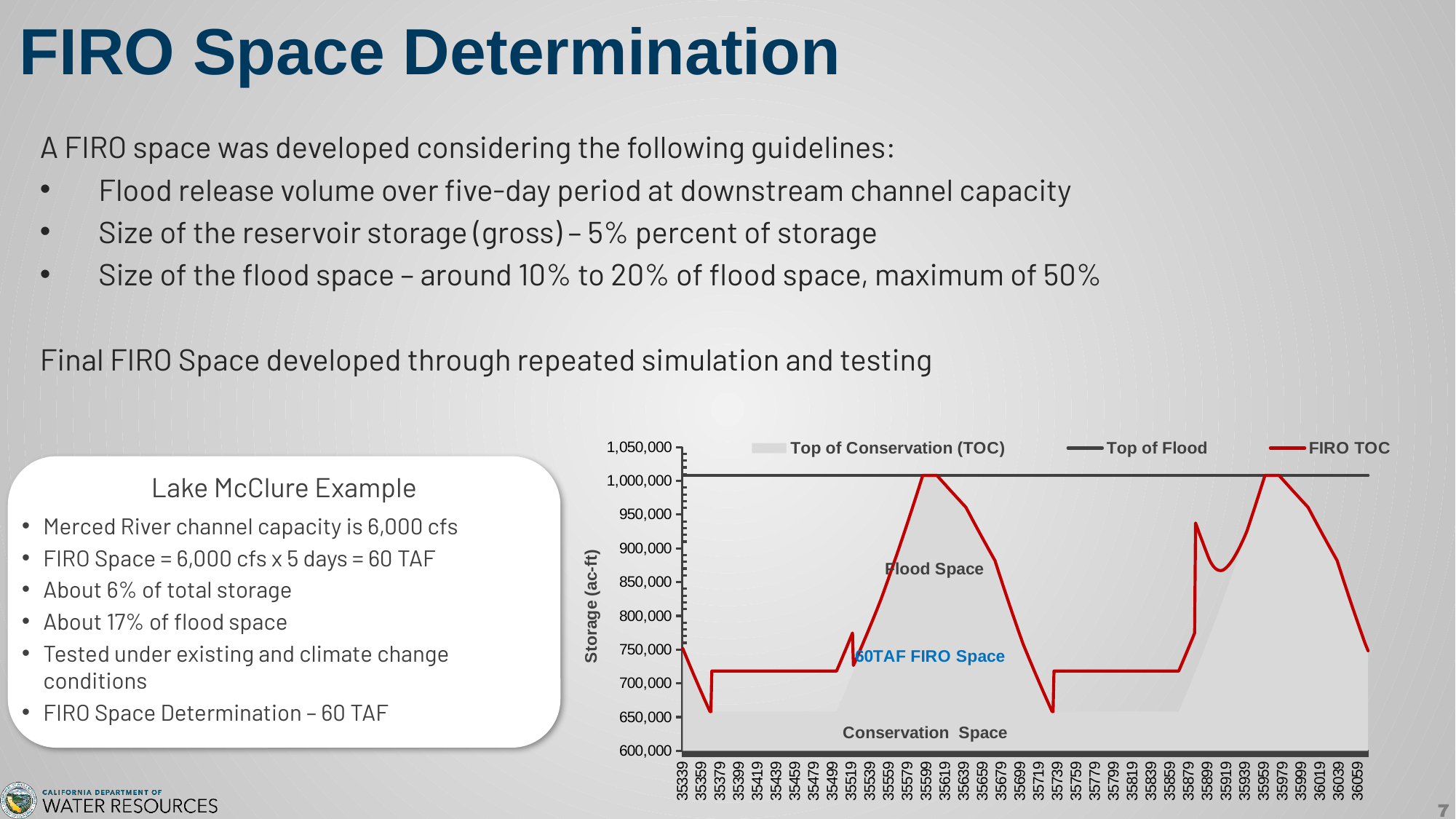

# FIRO Space Determination
A FIRO space was developed considering the following guidelines:
Flood release volume over five-day period at downstream channel capacity
Size of the reservoir storage (gross) – 5% percent of storage
Size of the flood space – around 10% to 20% of flood space, maximum of 50%

Final FIRO Space developed through repeated simulation and testing

### Chart

| Category | Top of Conservation (TOC) | Top of Flood | FIRO TOC |
|---|---|---|---|
| 35339 | 751655.7 | 1008189.3125 | 751655.7 |
| 35340 | 748273.1 | 1008189.3125 | 748273.1 |
| 35341 | 744903.5 | 1008189.3125 | 744903.5 |
| 35342 | 741540.3 | 1008189.3125 | 741540.3 |
| 35343 | 738196.0 | 1008189.3125 | 738196.0 |
| 35344 | 734858.06 | 1008189.3125 | 734858.06 |
| 35345 | 731532.9 | 1008189.3125 | 731532.9 |
| 35346 | 728220.6 | 1008189.3125 | 728220.6 |
| 35347 | 724914.8 | 1008189.3125 | 724914.8 |
| 35348 | 721628.06 | 1008189.3125 | 721628.06 |
| 35349 | 718347.94 | 1008189.3125 | 718347.94 |
| 35350 | 715080.7 | 1008189.3125 | 715080.7 |
| 35351 | 711826.6 | 1008189.3125 | 711826.6 |
| 35352 | 708579.06 | 1008189.3125 | 708579.06 |
| 35353 | 705350.6 | 1008189.3125 | 705350.6 |
| 35354 | 702128.44 | 1008189.3125 | 702128.44 |
| 35355 | 698918.4 | 1008189.3125 | 698918.4 |
| 35356 | 695720.56 | 1008189.3125 | 695720.56 |
| 35357 | 692528.8 | 1008189.3125 | 692528.8 |
| 35358 | 689355.2 | 1008189.3125 | 689355.2 |
| 35359 | 686187.75 | 1008189.3125 | 686187.75 |
| 35360 | 683032.1 | 1008189.3125 | 683032.1 |
| 35361 | 679888.5 | 1008189.3125 | 679888.5 |
| 35362 | 676750.8 | 1008189.3125 | 676750.8 |
| 35363 | 673631.3 | 1008189.3125 | 673631.3 |
| 35364 | 670518.25 | 1008189.3125 | 670518.25 |
| 35365 | 667417.1 | 1008189.3125 | 667417.1 |
| 35366 | 664328.6 | 1008189.3125 | 664328.6 |
| 35367 | 661246.44 | 1008189.3125 | 661246.44 |
| 35368 | 658182.5 | 1008189.3125 | 658182.5 |
| 35369 | 658182.5 | 1008189.3125 | 658182.5 |
| 35370 | 658182.5 | 1008189.3125 | 718182.5 |
| 35371 | 658182.5 | 1008189.3125 | 718182.5 |
| 35372 | 658182.5 | 1008189.3125 | 718182.5 |
| 35373 | 658182.5 | 1008189.3125 | 718182.5 |
| 35374 | 658182.5 | 1008189.3125 | 718182.5 |
| 35375 | 658182.5 | 1008189.3125 | 718182.5 |
| 35376 | 658182.5 | 1008189.3125 | 718182.5 |
| 35377 | 658182.5 | 1008189.3125 | 718182.5 |
| 35378 | 658182.5 | 1008189.3125 | 718182.5 |
| 35379 | 658182.5 | 1008189.3125 | 718182.5 |
| 35380 | 658182.5 | 1008189.3125 | 718182.5 |
| 35381 | 658182.5 | 1008189.3125 | 718182.5 |
| 35382 | 658182.5 | 1008189.3125 | 718182.5 |
| 35383 | 658182.5 | 1008189.3125 | 718182.5 |
| 35384 | 658182.5 | 1008189.3125 | 718182.5 |
| 35385 | 658182.5 | 1008189.3125 | 718182.5 |
| 35386 | 658182.5 | 1008189.3125 | 718182.5 |
| 35387 | 658182.5 | 1008189.3125 | 718182.5 |
| 35388 | 658182.5 | 1008189.3125 | 718182.5 |
| 35389 | 658182.5 | 1008189.3125 | 718182.5 |
| 35390 | 658182.5 | 1008189.3125 | 718182.5 |
| 35391 | 658182.5 | 1008189.3125 | 718182.5 |
| 35392 | 658182.5 | 1008189.3125 | 718182.5 |
| 35393 | 658182.5 | 1008189.3125 | 718182.5 |
| 35394 | 658182.5 | 1008189.3125 | 718182.5 |
| 35395 | 658182.5 | 1008189.3125 | 718182.5 |
| 35396 | 658182.5 | 1008189.3125 | 718182.5 |
| 35397 | 658182.5 | 1008189.3125 | 718182.5 |
| 35398 | 658182.5 | 1008189.3125 | 718182.5 |
| 35399 | 658182.5 | 1008189.3125 | 718182.5 |
| 35400 | 658182.5 | 1008189.3125 | 718182.5 |
| 35401 | 658182.5 | 1008189.3125 | 718182.5 |
| 35402 | 658182.5 | 1008189.3125 | 718182.5 |
| 35403 | 658182.5 | 1008189.3125 | 718182.5 |
| 35404 | 658182.5 | 1008189.3125 | 718182.5 |
| 35405 | 658182.5 | 1008189.3125 | 718182.5 |
| 35406 | 658182.5 | 1008189.3125 | 718182.5 |
| 35407 | 658182.5 | 1008189.3125 | 718182.5 |
| 35408 | 658182.5 | 1008189.3125 | 718182.5 |
| 35409 | 658182.5 | 1008189.3125 | 718182.5 |
| 35410 | 658182.5 | 1008189.3125 | 718182.5 |
| 35411 | 658182.5 | 1008189.3125 | 718182.5 |
| 35412 | 658182.5 | 1008189.3125 | 718182.5 |
| 35413 | 658182.5 | 1008189.3125 | 718182.5 |
| 35414 | 658182.5 | 1008189.3125 | 718182.5 |
| 35415 | 658182.5 | 1008189.3125 | 718182.5 |
| 35416 | 658182.5 | 1008189.3125 | 718182.5 |
| 35417 | 658182.5 | 1008189.3125 | 718182.5 |
| 35418 | 658182.5 | 1008189.3125 | 718182.5 |
| 35419 | 658182.5 | 1008189.3125 | 718182.5 |
| 35420 | 658182.5 | 1008189.3125 | 718182.5 |
| 35421 | 658182.5 | 1008189.3125 | 718182.5 |
| 35422 | 658182.5 | 1008189.3125 | 718182.5 |
| 35423 | 658182.5 | 1008189.3125 | 718182.5 |
| 35424 | 658182.5 | 1008189.3125 | 718182.5 |
| 35425 | 658182.5 | 1008189.3125 | 718182.5 |
| 35426 | 658182.5 | 1008189.3125 | 718182.5 |
| 35427 | 658182.5 | 1008189.3125 | 718182.5 |
| 35428 | 658182.5 | 1008189.3125 | 718182.5 |
| 35429 | 658182.5 | 1008189.3125 | 718182.5 |
| 35430 | 658182.5 | 1008189.3125 | 718182.5 |
| 35431 | 658182.5 | 1008189.3125 | 718182.5 |
| 35432 | 658182.5 | 1008189.3125 | 718182.5 |
| 35433 | 658182.5 | 1008189.3125 | 718182.5 |
| 35434 | 658182.5 | 1008189.3125 | 718182.5 |
| 35435 | 658182.5 | 1008189.3125 | 718182.5 |
| 35436 | 658182.5 | 1008189.3125 | 718182.5 |
| 35437 | 658182.5 | 1008189.3125 | 718182.5 |
| 35438 | 658182.5 | 1008189.3125 | 718182.5 |
| 35439 | 658182.5 | 1008189.3125 | 718182.5 |
| 35440 | 658182.5 | 1008189.3125 | 718182.5 |
| 35441 | 658182.5 | 1008189.3125 | 718182.5 |
| 35442 | 658182.5 | 1008189.3125 | 718182.5 |
| 35443 | 658182.5 | 1008189.3125 | 718182.5 |
| 35444 | 658182.5 | 1008189.3125 | 718182.5 |
| 35445 | 658182.5 | 1008189.3125 | 718182.5 |
| 35446 | 658182.5 | 1008189.3125 | 718182.5 |
| 35447 | 658182.5 | 1008189.3125 | 718182.5 |
| 35448 | 658182.5 | 1008189.3125 | 718182.5 |
| 35449 | 658182.5 | 1008189.3125 | 718182.5 |
| 35450 | 658182.5 | 1008189.3125 | 718182.5 |
| 35451 | 658182.5 | 1008189.3125 | 718182.5 |
| 35452 | 658182.5 | 1008189.3125 | 718182.5 |
| 35453 | 658182.5 | 1008189.3125 | 718182.5 |
| 35454 | 658182.5 | 1008189.3125 | 718182.5 |
| 35455 | 658182.5 | 1008189.3125 | 718182.5 |
| 35456 | 658182.5 | 1008189.3125 | 718182.5 |
| 35457 | 658182.5 | 1008189.3125 | 718182.5 |
| 35458 | 658182.5 | 1008189.3125 | 718182.5 |
| 35459 | 658182.5 | 1008189.3125 | 718182.5 |
| 35460 | 658182.5 | 1008189.3125 | 718182.5 |
| 35461 | 658182.5 | 1008189.3125 | 718182.5 |
| 35462 | 658182.5 | 1008189.3125 | 718182.5 |
| 35463 | 658182.5 | 1008189.3125 | 718182.5 |
| 35464 | 658182.5 | 1008189.3125 | 718182.5 |
| 35465 | 658182.5 | 1008189.3125 | 718182.5 |
| 35466 | 658182.5 | 1008189.3125 | 718182.5 |
| 35467 | 658182.5 | 1008189.3125 | 718182.5 |
| 35468 | 658182.5 | 1008189.3125 | 718182.5 |
| 35469 | 658182.5 | 1008189.3125 | 718182.5 |
| 35470 | 658182.5 | 1008189.3125 | 718182.5 |
| 35471 | 658182.5 | 1008189.3125 | 718182.5 |
| 35472 | 658182.5 | 1008189.3125 | 718182.5 |
| 35473 | 658182.5 | 1008189.3125 | 718182.5 |
| 35474 | 658182.5 | 1008189.3125 | 718182.5 |
| 35475 | 658182.5 | 1008189.3125 | 718182.5 |
| 35476 | 658182.5 | 1008189.3125 | 718182.5 |
| 35477 | 658182.5 | 1008189.3125 | 718182.5 |
| 35478 | 658182.5 | 1008189.3125 | 718182.5 |
| 35479 | 658182.5 | 1008189.3125 | 718182.5 |
| 35480 | 658182.5 | 1008189.3125 | 718182.5 |
| 35481 | 658182.5 | 1008189.3125 | 718182.5 |
| 35482 | 658182.5 | 1008189.3125 | 718182.5 |
| 35483 | 658182.5 | 1008189.3125 | 718182.5 |
| 35484 | 658182.5 | 1008189.3125 | 718182.5 |
| 35485 | 658182.5 | 1008189.3125 | 718182.5 |
| 35486 | 658182.5 | 1008189.3125 | 718182.5 |
| 35487 | 658182.5 | 1008189.3125 | 718182.5 |
| 35488 | 658182.5 | 1008189.3125 | 718182.5 |
| 35489 | 658182.5 | 1008189.3125 | 718182.5 |
| 35490 | 658182.5 | 1008189.3125 | 718182.5 |
| 35491 | 658182.5 | 1008189.3125 | 718182.5 |
| 35492 | 658182.5 | 1008189.3125 | 718182.5 |
| 35493 | 658182.5 | 1008189.3125 | 718182.5 |
| 35494 | 658182.5 | 1008189.3125 | 718182.5 |
| 35495 | 658182.5 | 1008189.3125 | 718182.5 |
| 35496 | 658182.5 | 1008189.3125 | 718182.5 |
| 35497 | 658182.5 | 1008189.3125 | 718182.5 |
| 35498 | 658182.5 | 1008189.3125 | 718182.5 |
| 35499 | 658182.5 | 1008189.3125 | 718182.5 |
| 35500 | 658182.5 | 1008189.3125 | 718182.5 |
| 35501 | 658182.5 | 1008189.3125 | 718182.5 |
| 35502 | 658182.5 | 1008189.3125 | 718182.5 |
| 35503 | 658182.5 | 1008189.3125 | 718182.5 |
| 35504 | 661398.5 | 1008189.3125 | 721398.5 |
| 35505 | 664633.44 | 1008189.3125 | 724633.44 |
| 35506 | 667877.0 | 1008189.3125 | 727877.0 |
| 35507 | 671131.5 | 1008189.3125 | 731131.5 |
| 35508 | 674402.4 | 1008189.3125 | 734402.4 |
| 35509 | 677681.3 | 1008189.3125 | 737681.3 |
| 35510 | 680974.4 | 1008189.3125 | 740974.4 |
| 35511 | 684280.1 | 1008189.3125 | 744280.1 |
| 35512 | 687593.56 | 1008189.3125 | 747593.56 |
| 35513 | 690924.06 | 1008189.3125 | 750924.06 |
| 35514 | 694264.4 | 1008189.3125 | 754264.4 |
| 35515 | 697614.1 | 1008189.3125 | 757614.1 |
| 35516 | 700981.4 | 1008189.3125 | 760981.4 |
| 35517 | 704356.56 | 1008189.3125 | 764356.56 |
| 35518 | 707744.6 | 1008189.3125 | 767744.6 |
| 35519 | 711147.75 | 1008189.3125 | 771147.75 |
| 35520 | 714559.25 | 1008189.3125 | 774559.25 |
| 35521 | 717988.0 | 1008189.3125 | 726597.3 |
| 35522 | 721428.5 | 1008189.3125 | 729574.6 |
| 35523 | 724877.75 | 1008189.3125 | 732737.94 |
| 35524 | 728346.75 | 1008189.3125 | 735920.7 |
| 35525 | 731824.1 | 1008189.3125 | 739111.44 |
| 35526 | 735313.75 | 1008189.3125 | 742315.1 |
| 35527 | 738819.56 | 1008189.3125 | 745535.06 |
| 35528 | 742333.6 | 1008189.3125 | 748762.8 |
| 35529 | 745863.1 | 1008189.3125 | 752005.4 |
| 35530 | 749405.5 | 1008189.3125 | 755261.1 |
| 35531 | 752956.2 | 1008189.3125 | 758525.2 |
| 35532 | 756526.5 | 1008189.3125 | 761808.9 |
| 35533 | 760105.9 | 1008189.3125 | 765101.94 |
| 35534 | 763695.94 | 1008189.3125 | 768405.44 |
| 35535 | 767303.0 | 1008189.3125 | 771726.2 |
| 35536 | 770918.4 | 1008189.3125 | 775054.56 |
| 35537 | 774548.5 | 1008189.3125 | 778397.4 |
| 35538 | 778192.94 | 1008189.3125 | 781754.06 |
| 35539 | 781845.8 | 1008189.3125 | 785118.8 |
| 35540 | 785515.94 | 1008189.3125 | 788500.5 |
| 35541 | 789196.75 | 1008189.3125 | 791892.06 |
| 35542 | 792887.4 | 1008189.3125 | 795293.4 |
| 35543 | 796597.8 | 1008189.3125 | 798715.4 |
| 35544 | 800316.9 | 1008189.3125 | 802147.9 |
| 35545 | 804049.6 | 1008189.3125 | 805593.6 |
| 35546 | 807799.1 | 1008189.3125 | 809055.06 |
| 35547 | 811557.9 | 1008189.3125 | 812525.0 |
| 35548 | 815335.44 | 1008189.3125 | 816013.2 |
| 35549 | 819125.56 | 1008189.3125 | 819513.75 |
| 35550 | 822924.5 | 1008189.3125 | 823023.1 |
| 35551 | 826744.7 | 1008189.3125 | 826843.3 |
| 35552 | 830574.1 | 1008189.3125 | 830672.75 |
| 35553 | 834416.75 | 1008189.3125 | 834515.4 |
| 35554 | 838276.7 | 1008189.3125 | 838375.3 |
| 35555 | 842145.2 | 1008189.3125 | 842243.75 |
| 35556 | 846029.25 | 1008189.3125 | 846127.9 |
| 35557 | 849926.94 | 1008189.3125 | 850025.56 |
| 35558 | 853833.3 | 1008189.3125 | 853931.9 |
| 35559 | 857759.7 | 1008189.3125 | 857858.3 |
| 35560 | 861696.9 | 1008189.3125 | 861795.44 |
| 35561 | 865645.8 | 1008189.3125 | 865744.44 |
| 35562 | 869614.25 | 1008189.3125 | 869712.9 |
| 35563 | 873591.56 | 1008189.3125 | 873690.1 |
| 35564 | 877583.5 | 1008189.3125 | 877682.1 |
| 35565 | 881590.3 | 1008189.3125 | 881688.94 |
| 35566 | 885605.75 | 1008189.3125 | 885704.3 |
| 35567 | 889639.56 | 1008189.3125 | 889738.2 |
| 35568 | 893685.1 | 1008189.3125 | 893783.75 |
| 35569 | 897740.75 | 1008189.3125 | 897839.4 |
| 35570 | 901817.75 | 1008189.3125 | 901916.4 |
| 35571 | 905904.2 | 1008189.3125 | 906002.8 |
| 35572 | 910005.25 | 1008189.3125 | 910103.9 |
| 35573 | 914123.44 | 1008189.3125 | 914222.06 |
| 35574 | 918250.75 | 1008189.3125 | 918349.3 |
| 35575 | 922395.75 | 1008189.3125 | 922494.4 |
| 35576 | 926554.25 | 1008189.3125 | 926652.9 |
| 35577 | 930722.0 | 1008189.3125 | 930820.6 |
| 35578 | 934911.7 | 1008189.3125 | 935010.3 |
| 35579 | 939110.6 | 1008189.3125 | 939209.2 |
| 35580 | 943321.9 | 1008189.3125 | 943420.44 |
| 35581 | 947551.94 | 1008189.3125 | 947650.56 |
| 35582 | 951791.4 | 1008189.3125 | 951889.94 |
| 35583 | 956047.56 | 1008189.3125 | 956146.2 |
| 35584 | 960318.1 | 1008189.3125 | 960416.7 |
| 35585 | 964597.56 | 1008189.3125 | 964696.1 |
| 35586 | 968897.4 | 1008189.3125 | 968995.94 |
| 35587 | 973208.0 | 1008189.3125 | 973306.6 |
| 35588 | 977529.9 | 1008189.3125 | 977628.5 |
| 35589 | 981872.1 | 1008189.3125 | 981970.7 |
| 35590 | 986223.5 | 1008189.3125 | 986322.1 |
| 35591 | 990590.0 | 1008189.3125 | 990688.6 |
| 35592 | 994972.2 | 1008189.3125 | 995070.8 |
| 35593 | 999363.0 | 1008189.3125 | 999461.6 |
| 35594 | 1003771.06 | 1008189.3125 | 1003869.7 |
| 35595 | 1008189.3 | 1008189.3125 | 1008189.3 |
| 35596 | 1008189.3 | 1008189.3125 | 1008189.3 |
| 35597 | 1008189.3 | 1008189.3125 | 1008189.3 |
| 35598 | 1008189.3 | 1008189.3125 | 1008189.3 |
| 35599 | 1008189.3 | 1008189.3125 | 1008189.3 |
| 35600 | 1008189.3 | 1008189.3125 | 1008189.3 |
| 35601 | 1008189.3 | 1008189.3125 | 1008189.3 |
| 35602 | 1008189.3 | 1008189.3125 | 1008189.3 |
| 35603 | 1008189.3 | 1008189.3125 | 1008189.3 |
| 35604 | 1008189.3 | 1008189.3125 | 1008189.3 |
| 35605 | 1008189.3 | 1008189.3125 | 1008189.3 |
| 35606 | 1008189.3 | 1008189.3125 | 1008189.3 |
| 35607 | 1008189.3 | 1008189.3125 | 1008189.3 |
| 35608 | 1008189.3 | 1008189.3125 | 1008189.3 |
| 35609 | 1008189.3 | 1008189.3125 | 1008189.3 |
| 35610 | 1008189.3 | 1008189.3125 | 1008189.3 |
| 35611 | 1006636.75 | 1008189.3125 | 1006636.75 |
| 35612 | 1005086.94 | 1008189.3125 | 1005086.94 |
| 35613 | 1003540.9 | 1008189.3125 | 1003540.9 |
| 35614 | 1001994.75 | 1008189.3125 | 1001994.75 |
| 35615 | 1000448.7 | 1008189.3125 | 1000448.7 |
| 35616 | 998902.56 | 1008189.3125 | 998902.56 |
| 35617 | 997362.75 | 1008189.3125 | 997362.75 |
| 35618 | 995823.75 | 1008189.3125 | 995823.75 |
| 35619 | 994284.7 | 1008189.3125 | 994284.7 |
| 35620 | 992745.6 | 1008189.3125 | 992745.6 |
| 35621 | 991209.4 | 1008189.3125 | 991209.4 |
| 35622 | 989677.8 | 1008189.3125 | 989677.8 |
| 35623 | 988146.3 | 1008189.3125 | 988146.3 |
| 35624 | 986614.75 | 1008189.3125 | 986614.75 |
| 35625 | 985083.25 | 1008189.3125 | 985083.25 |
| 35626 | 983558.25 | 1008189.3125 | 983558.25 |
| 35627 | 982034.5 | 1008189.3125 | 982034.5 |
| 35628 | 980510.75 | 1008189.3125 | 980510.75 |
| 35629 | 978987.0 | 1008189.3125 | 978987.0 |
| 35630 | 977465.75 | 1008189.3125 | 977465.75 |
| 35631 | 975949.9 | 1008189.3125 | 975949.9 |
| 35632 | 974434.0 | 1008189.3125 | 974434.0 |
| 35633 | 972918.1 | 1008189.3125 | 972918.1 |
| 35634 | 971402.25 | 1008189.3125 | 971402.25 |
| 35635 | 969892.5 | 1008189.3125 | 969892.5 |
| 35636 | 968384.4 | 1008189.3125 | 968384.4 |
| 35637 | 966876.25 | 1008189.3125 | 966876.25 |
| 35638 | 965368.1 | 1008189.3125 | 965368.1 |
| 35639 | 963862.06 | 1008189.3125 | 963862.06 |
| 35640 | 962361.7 | 1008189.3125 | 962361.7 |
| 35641 | 960861.3 | 1008189.3125 | 960861.3 |
| 35642 | 958232.94 | 1008189.3125 | 958232.94 |
| 35643 | 955613.9 | 1008189.3125 | 955613.9 |
| 35644 | 952998.7 | 1008189.3125 | 952998.7 |
| 35645 | 950385.25 | 1008189.3125 | 950385.25 |
| 35646 | 947783.9 | 1008189.3125 | 947783.9 |
| 35647 | 945182.56 | 1008189.3125 | 945182.56 |
| 35648 | 942588.7 | 1008189.3125 | 942588.7 |
| 35649 | 940001.2 | 1008189.3125 | 940001.2 |
| 35650 | 937413.6 | 1008189.3125 | 937413.6 |
| 35651 | 934838.75 | 1008189.3125 | 934838.75 |
| 35652 | 932264.44 | 1008189.3125 | 932264.44 |
| 35653 | 929695.25 | 1008189.3125 | 929695.25 |
| 35654 | 927134.7 | 1008189.3125 | 927134.7 |
| 35655 | 924574.06 | 1008189.3125 | 924574.06 |
| 35656 | 922024.3 | 1008189.3125 | 922024.3 |
| 35657 | 919477.44 | 1008189.3125 | 919477.44 |
| 35658 | 916933.44 | 1008189.3125 | 916933.44 |
| 35659 | 914400.0 | 1008189.3125 | 914400.0 |
| 35660 | 911866.6 | 1008189.3125 | 911866.6 |
| 35661 | 909341.7 | 1008189.3125 | 909341.7 |
| 35662 | 906821.9 | 1008189.3125 | 906821.9 |
| 35663 | 904302.6 | 1008189.3125 | 904302.6 |
| 35664 | 901796.9 | 1008189.3125 | 901796.9 |
| 35665 | 899291.2 | 1008189.3125 | 899291.2 |
| 35666 | 896791.75 | 1008189.3125 | 896791.75 |
| 35667 | 894299.8 | 1008189.3125 | 894299.8 |
| 35668 | 891807.9 | 1008189.3125 | 891807.9 |
| 35669 | 889327.7 | 1008189.3125 | 889327.7 |
| 35670 | 886849.1 | 1008189.3125 | 886849.1 |
| 35671 | 884374.4 | 1008189.3125 | 884374.4 |
| 35672 | 881908.8 | 1008189.3125 | 881908.8 |
| 35673 | 877562.44 | 1008189.3125 | 877562.44 |
| 35674 | 873232.44 | 1008189.3125 | 873232.44 |
| 35675 | 868920.94 | 1008189.3125 | 868920.94 |
| 35676 | 864622.0 | 1008189.3125 | 864622.0 |
| 35677 | 860338.75 | 1008189.3125 | 860338.75 |
| 35678 | 856076.94 | 1008189.3125 | 856076.94 |
| 35679 | 851827.8 | 1008189.3125 | 851827.8 |
| 35680 | 847592.2 | 1008189.3125 | 847592.2 |
| 35681 | 843378.25 | 1008189.3125 | 843378.25 |
| 35682 | 839176.2 | 1008189.3125 | 839176.2 |
| 35683 | 834986.06 | 1008189.3125 | 834986.06 |
| 35684 | 830818.1 | 1008189.3125 | 830818.1 |
| 35685 | 826663.8 | 1008189.3125 | 826663.8 |
| 35686 | 822522.5 | 1008189.3125 | 822522.5 |
| 35687 | 818401.94 | 1008189.3125 | 818401.94 |
| 35688 | 814296.06 | 1008189.3125 | 814296.06 |
| 35689 | 810203.0 | 1008189.3125 | 810203.0 |
| 35690 | 806130.4 | 1008189.3125 | 806130.4 |
| 35691 | 802074.6 | 1008189.3125 | 802074.6 |
| 35692 | 798031.44 | 1008189.3125 | 798031.44 |
| 35693 | 794005.44 | 1008189.3125 | 794005.44 |
| 35694 | 789997.4 | 1008189.3125 | 789997.4 |
| 35695 | 786001.4 | 1008189.3125 | 786001.4 |
| 35696 | 782020.56 | 1008189.3125 | 782020.56 |
| 35697 | 778057.75 | 1008189.3125 | 778057.75 |
| 35698 | 774106.75 | 1008189.3125 | 774106.75 |
| 35699 | 770169.3 | 1008189.3125 | 770169.3 |
| 35700 | 766252.56 | 1008189.3125 | 766252.56 |
| 35701 | 762347.25 | 1008189.3125 | 762347.25 |
| 35702 | 758453.3 | 1008189.3125 | 758453.3 |
| 35703 | 755051.2 | 1008189.3125 | 755051.2 |
| 35704 | 751655.7 | 1008189.3125 | 751655.7 |
| 35705 | 748273.1 | 1008189.3125 | 748273.1 |
| 35706 | 744903.5 | 1008189.3125 | 744903.5 |
| 35707 | 741540.3 | 1008189.3125 | 741540.3 |
| 35708 | 738196.0 | 1008189.3125 | 738196.0 |
| 35709 | 734858.06 | 1008189.3125 | 734858.06 |
| 35710 | 731532.9 | 1008189.3125 | 731532.9 |
| 35711 | 728220.6 | 1008189.3125 | 728220.6 |
| 35712 | 724914.8 | 1008189.3125 | 724914.8 |
| 35713 | 721628.06 | 1008189.3125 | 721628.06 |
| 35714 | 718347.94 | 1008189.3125 | 718347.94 |
| 35715 | 715080.7 | 1008189.3125 | 715080.7 |
| 35716 | 711826.6 | 1008189.3125 | 711826.6 |
| 35717 | 708579.06 | 1008189.3125 | 708579.06 |
| 35718 | 705350.6 | 1008189.3125 | 705350.6 |
| 35719 | 702128.44 | 1008189.3125 | 702128.44 |
| 35720 | 698918.4 | 1008189.3125 | 698918.4 |
| 35721 | 695720.56 | 1008189.3125 | 695720.56 |
| 35722 | 692528.8 | 1008189.3125 | 692528.8 |
| 35723 | 689355.2 | 1008189.3125 | 689355.2 |
| 35724 | 686187.75 | 1008189.3125 | 686187.75 |
| 35725 | 683032.1 | 1008189.3125 | 683032.1 |
| 35726 | 679888.5 | 1008189.3125 | 679888.5 |
| 35727 | 676750.8 | 1008189.3125 | 676750.8 |
| 35728 | 673631.3 | 1008189.3125 | 673631.3 |
| 35729 | 670518.25 | 1008189.3125 | 670518.25 |
| 35730 | 667417.1 | 1008189.3125 | 667417.1 |
| 35731 | 664328.6 | 1008189.3125 | 664328.6 |
| 35732 | 661246.44 | 1008189.3125 | 661246.44 |
| 35733 | 658182.5 | 1008189.3125 | 658182.5 |
| 35734 | 658182.5 | 1008189.3125 | 658182.5 |
| 35735 | 658182.5 | 1008189.3125 | 718182.5 |
| 35736 | 658182.5 | 1008189.3125 | 718182.5 |
| 35737 | 658182.5 | 1008189.3125 | 718182.5 |
| 35738 | 658182.5 | 1008189.3125 | 718182.5 |
| 35739 | 658182.5 | 1008189.3125 | 718182.5 |
| 35740 | 658182.5 | 1008189.3125 | 718182.5 |
| 35741 | 658182.5 | 1008189.3125 | 718182.5 |
| 35742 | 658182.5 | 1008189.3125 | 718182.5 |
| 35743 | 658182.5 | 1008189.3125 | 718182.5 |
| 35744 | 658182.5 | 1008189.3125 | 718182.5 |
| 35745 | 658182.5 | 1008189.3125 | 718182.5 |
| 35746 | 658182.5 | 1008189.3125 | 718182.5 |
| 35747 | 658182.5 | 1008189.3125 | 718182.5 |
| 35748 | 658182.5 | 1008189.3125 | 718182.5 |
| 35749 | 658182.5 | 1008189.3125 | 718182.5 |
| 35750 | 658182.5 | 1008189.3125 | 718182.5 |
| 35751 | 658182.5 | 1008189.3125 | 718182.5 |
| 35752 | 658182.5 | 1008189.3125 | 718182.5 |
| 35753 | 658182.5 | 1008189.3125 | 718182.5 |
| 35754 | 658182.5 | 1008189.3125 | 718182.5 |
| 35755 | 658182.5 | 1008189.3125 | 718182.5 |
| 35756 | 658182.5 | 1008189.3125 | 718182.5 |
| 35757 | 658182.5 | 1008189.3125 | 718182.5 |
| 35758 | 658182.5 | 1008189.3125 | 718182.5 |
| 35759 | 658182.5 | 1008189.3125 | 718182.5 |
| 35760 | 658182.5 | 1008189.3125 | 718182.5 |
| 35761 | 658182.5 | 1008189.3125 | 718182.5 |
| 35762 | 658182.5 | 1008189.3125 | 718182.5 |
| 35763 | 658182.5 | 1008189.3125 | 718182.5 |
| 35764 | 658182.5 | 1008189.3125 | 718182.5 |
| 35765 | 658182.5 | 1008189.3125 | 718182.5 |
| 35766 | 658182.5 | 1008189.3125 | 718182.5 |
| 35767 | 658182.5 | 1008189.3125 | 718182.5 |
| 35768 | 658182.5 | 1008189.3125 | 718182.5 |
| 35769 | 658182.5 | 1008189.3125 | 718182.5 |
| 35770 | 658182.5 | 1008189.3125 | 718182.5 |
| 35771 | 658182.5 | 1008189.3125 | 718182.5 |
| 35772 | 658182.5 | 1008189.3125 | 718182.5 |
| 35773 | 658182.5 | 1008189.3125 | 718182.5 |
| 35774 | 658182.5 | 1008189.3125 | 718182.5 |
| 35775 | 658182.5 | 1008189.3125 | 718182.5 |
| 35776 | 658182.5 | 1008189.3125 | 718182.5 |
| 35777 | 658182.5 | 1008189.3125 | 718182.5 |
| 35778 | 658182.5 | 1008189.3125 | 718182.5 |
| 35779 | 658182.5 | 1008189.3125 | 718182.5 |
| 35780 | 658182.5 | 1008189.3125 | 718182.5 |
| 35781 | 658182.5 | 1008189.3125 | 718182.5 |
| 35782 | 658182.5 | 1008189.3125 | 718182.5 |
| 35783 | 658182.5 | 1008189.3125 | 718182.5 |
| 35784 | 658182.5 | 1008189.3125 | 718182.5 |
| 35785 | 658182.5 | 1008189.3125 | 718182.5 |
| 35786 | 658182.5 | 1008189.3125 | 718182.5 |
| 35787 | 658182.5 | 1008189.3125 | 718182.5 |
| 35788 | 658182.5 | 1008189.3125 | 718182.5 |
| 35789 | 658182.5 | 1008189.3125 | 718182.5 |
| 35790 | 658182.5 | 1008189.3125 | 718182.5 |
| 35791 | 658182.5 | 1008189.3125 | 718182.5 |
| 35792 | 658182.5 | 1008189.3125 | 718182.5 |
| 35793 | 658182.5 | 1008189.3125 | 718182.5 |
| 35794 | 658182.5 | 1008189.3125 | 718182.5 |
| 35795 | 658182.5 | 1008189.3125 | 718182.5 |
| 35796 | 658182.5 | 1008189.3125 | 718182.5 |
| 35797 | 658182.5 | 1008189.3125 | 718182.5 |
| 35798 | 658182.5 | 1008189.3125 | 718182.5 |
| 35799 | 658182.5 | 1008189.3125 | 718182.5 |
| 35800 | 658182.5 | 1008189.3125 | 718182.5 |
| 35801 | 658182.5 | 1008189.3125 | 718182.5 |
| 35802 | 658182.5 | 1008189.3125 | 718182.5 |
| 35803 | 658182.5 | 1008189.3125 | 718182.5 |
| 35804 | 658182.5 | 1008189.3125 | 718182.5 |
| 35805 | 658182.5 | 1008189.3125 | 718182.5 |
| 35806 | 658182.5 | 1008189.3125 | 718182.5 |
| 35807 | 658182.5 | 1008189.3125 | 718182.5 |
| 35808 | 658182.5 | 1008189.3125 | 718182.5 |
| 35809 | 658182.5 | 1008189.3125 | 718182.5 |
| 35810 | 658182.5 | 1008189.3125 | 718182.5 |
| 35811 | 658182.5 | 1008189.3125 | 718182.5 |
| 35812 | 658182.5 | 1008189.3125 | 718182.5 |
| 35813 | 658182.5 | 1008189.3125 | 718182.5 |
| 35814 | 658182.5 | 1008189.3125 | 718182.5 |
| 35815 | 658182.5 | 1008189.3125 | 718182.5 |
| 35816 | 658182.5 | 1008189.3125 | 718182.5 |
| 35817 | 658182.5 | 1008189.3125 | 718182.5 |
| 35818 | 658182.5 | 1008189.3125 | 718182.5 |
| 35819 | 658182.5 | 1008189.3125 | 718182.5 |
| 35820 | 658182.5 | 1008189.3125 | 718182.5 |
| 35821 | 658182.5 | 1008189.3125 | 718182.5 |
| 35822 | 658182.5 | 1008189.3125 | 718182.5 |
| 35823 | 658182.5 | 1008189.3125 | 718182.5 |
| 35824 | 658182.5 | 1008189.3125 | 718182.5 |
| 35825 | 658182.5 | 1008189.3125 | 718182.5 |
| 35826 | 658182.5 | 1008189.3125 | 718182.5 |
| 35827 | 658182.5 | 1008189.3125 | 718182.5 |
| 35828 | 658182.5 | 1008189.3125 | 718182.5 |
| 35829 | 658182.5 | 1008189.3125 | 718182.5 |
| 35830 | 658182.5 | 1008189.3125 | 718182.5 |
| 35831 | 658182.5 | 1008189.3125 | 718182.5 |
| 35832 | 658182.5 | 1008189.3125 | 718182.5 |
| 35833 | 658182.5 | 1008189.3125 | 718182.5 |
| 35834 | 658182.5 | 1008189.3125 | 718182.5 |
| 35835 | 658182.5 | 1008189.3125 | 718182.5 |
| 35836 | 658182.5 | 1008189.3125 | 718182.5 |
| 35837 | 658182.5 | 1008189.3125 | 718182.5 |
| 35838 | 658182.5 | 1008189.3125 | 718182.5 |
| 35839 | 658182.5 | 1008189.3125 | 718182.5 |
| 35840 | 658182.5 | 1008189.3125 | 718182.5 |
| 35841 | 658182.5 | 1008189.3125 | 718182.5 |
| 35842 | 658182.5 | 1008189.3125 | 718182.5 |
| 35843 | 658182.5 | 1008189.3125 | 718182.5 |
| 35844 | 658182.5 | 1008189.3125 | 718182.5 |
| 35845 | 658182.5 | 1008189.3125 | 718182.5 |
| 35846 | 658182.5 | 1008189.3125 | 718182.5 |
| 35847 | 658182.5 | 1008189.3125 | 718182.5 |
| 35848 | 658182.5 | 1008189.3125 | 718182.5 |
| 35849 | 658182.5 | 1008189.3125 | 718182.5 |
| 35850 | 658182.5 | 1008189.3125 | 718182.5 |
| 35851 | 658182.5 | 1008189.3125 | 718182.5 |
| 35852 | 658182.5 | 1008189.3125 | 718182.5 |
| 35853 | 658182.5 | 1008189.3125 | 718182.5 |
| 35854 | 658182.5 | 1008189.3125 | 718182.5 |
| 35855 | 658182.5 | 1008189.3125 | 718182.5 |
| 35856 | 658182.5 | 1008189.3125 | 718182.5 |
| 35857 | 658182.5 | 1008189.3125 | 718182.5 |
| 35858 | 658182.5 | 1008189.3125 | 718182.5 |
| 35859 | 658182.5 | 1008189.3125 | 718182.5 |
| 35860 | 658182.5 | 1008189.3125 | 718182.5 |
| 35861 | 658182.5 | 1008189.3125 | 718182.5 |
| 35862 | 658182.5 | 1008189.3125 | 718182.5 |
| 35863 | 658182.5 | 1008189.3125 | 718182.5 |
| 35864 | 658182.5 | 1008189.3125 | 718182.5 |
| 35865 | 658182.5 | 1008189.3125 | 718182.5 |
| 35866 | 658182.5 | 1008189.3125 | 718182.5 |
| 35867 | 658182.5 | 1008189.3125 | 718182.5 |
| 35868 | 658182.5 | 1008189.3125 | 718182.5 |
| 35869 | 661398.5 | 1008189.3125 | 721398.5 |
| 35870 | 664633.44 | 1008189.3125 | 724633.44 |
| 35871 | 667877.0 | 1008189.3125 | 727877.0 |
| 35872 | 671131.5 | 1008189.3125 | 731131.5 |
| 35873 | 674402.4 | 1008189.3125 | 734402.4 |
| 35874 | 677681.3 | 1008189.3125 | 737681.3 |
| 35875 | 680974.4 | 1008189.3125 | 740974.4 |
| 35876 | 684280.1 | 1008189.3125 | 744280.1 |
| 35877 | 687593.56 | 1008189.3125 | 747593.56 |
| 35878 | 690924.06 | 1008189.3125 | 750924.06 |
| 35879 | 694264.4 | 1008189.3125 | 754264.4 |
| 35880 | 697614.1 | 1008189.3125 | 757614.1 |
| 35881 | 700981.4 | 1008189.3125 | 760981.4 |
| 35882 | 704356.56 | 1008189.3125 | 764356.56 |
| 35883 | 707744.6 | 1008189.3125 | 767744.6 |
| 35884 | 711147.75 | 1008189.3125 | 771147.75 |
| 35885 | 714559.25 | 1008189.3125 | 774559.25 |
| 35886 | 717988.0 | 1008189.3125 | 937655.2 |
| 35887 | 721428.5 | 1008189.3125 | 933690.3 |
| 35888 | 724877.75 | 1008189.3125 | 929911.5 |
| 35889 | 728346.75 | 1008189.3125 | 926152.06 |
| 35890 | 731824.1 | 1008189.3125 | 922400.7 |
| 35891 | 735313.75 | 1008189.3125 | 918662.25 |
| 35892 | 738819.56 | 1008189.3125 | 914940.0 |
| 35893 | 742333.6 | 1008189.3125 | 911225.6 |
| 35894 | 745863.1 | 1008189.3125 | 907526.0 |
| 35895 | 749405.5 | 1008189.3125 | 903839.6 |
| 35896 | 752956.2 | 1008189.3125 | 900161.56 |
| 35897 | 756526.5 | 1008189.3125 | 896503.1 |
| 35898 | 760105.9 | 1008189.3125 | 892854.0 |
| 35899 | 763695.94 | 1008189.3125 | 889215.3 |
| 35900 | 767303.0 | 1008189.3125 | 885786.4 |
| 35901 | 770918.4 | 1008189.3125 | 882695.25 |
| 35902 | 774548.5 | 1008189.3125 | 879932.56 |
| 35903 | 778192.94 | 1008189.3125 | 877482.44 |
| 35904 | 781845.8 | 1008189.3125 | 875324.44 |
| 35905 | 785515.94 | 1008189.3125 | 873453.6 |
| 35906 | 789196.75 | 1008189.3125 | 871849.56 |
| 35907 | 792887.4 | 1008189.3125 | 870499.6 |
| 35908 | 796597.8 | 1008189.3125 | 869402.8 |
| 35909 | 800316.9 | 1008189.3125 | 868537.6 |
| 35910 | 804049.6 | 1008189.3125 | 867895.9 |
| 35911 | 807799.1 | 1008189.3125 | 867469.75 |
| 35912 | 811557.9 | 1008189.3125 | 867242.3 |
| 35913 | 815335.44 | 1008189.3125 | 867214.06 |
| 35914 | 819125.56 | 1008189.3125 | 867370.1 |
| 35915 | 822924.5 | 1008189.3125 | 867698.6 |
| 35916 | 826744.7 | 1008189.3125 | 868493.56 |
| 35917 | 830574.1 | 1008189.3125 | 869445.75 |
| 35918 | 834416.75 | 1008189.3125 | 870551.94 |
| 35919 | 838276.7 | 1008189.3125 | 871809.25 |
| 35920 | 842145.2 | 1008189.3125 | 873202.4 |
| 35921 | 846029.25 | 1008189.3125 | 874732.25 |
| 35922 | 849926.94 | 1008189.3125 | 876390.9 |
| 35923 | 853833.3 | 1008189.3125 | 878167.75 |
| 35924 | 857759.7 | 1008189.3125 | 880068.8 |
| 35925 | 861696.9 | 1008189.3125 | 882079.7 |
| 35926 | 865645.8 | 1008189.3125 | 884196.6 |
| 35927 | 869614.25 | 1008189.3125 | 886422.7 |
| 35928 | 873591.56 | 1008189.3125 | 888742.8 |
| 35929 | 877583.5 | 1008189.3125 | 891158.7 |
| 35930 | 881590.3 | 1008189.3125 | 893666.5 |
| 35931 | 885605.75 | 1008189.3125 | 896256.25 |
| 35932 | 889639.56 | 1008189.3125 | 898934.1 |
| 35933 | 893685.1 | 1008189.3125 | 901690.1 |
| 35934 | 897740.75 | 1008189.3125 | 904519.25 |
| 35935 | 901817.75 | 1008189.3125 | 907429.75 |
| 35936 | 905904.2 | 1008189.3125 | 910406.75 |
| 35937 | 910005.25 | 1008189.3125 | 913452.6 |
| 35938 | 914123.44 | 1008189.3125 | 916567.3 |
| 35939 | 918250.75 | 1008189.3125 | 919740.1 |
| 35940 | 922395.75 | 1008189.3125 | 922977.4 |
| 35941 | 926554.25 | 1008189.3125 | 926554.25 |
| 35942 | 930722.0 | 1008189.3125 | 930722.0 |
| 35943 | 934911.7 | 1008189.3125 | 934911.7 |
| 35944 | 939110.6 | 1008189.3125 | 939110.6 |
| 35945 | 943321.9 | 1008189.3125 | 943321.9 |
| 35946 | 947551.94 | 1008189.3125 | 947551.94 |
| 35947 | 951791.4 | 1008189.3125 | 951791.4 |
| 35948 | 956047.56 | 1008189.3125 | 956047.56 |
| 35949 | 960318.1 | 1008189.3125 | 960318.1 |
| 35950 | 964597.56 | 1008189.3125 | 964597.56 |
| 35951 | 968897.4 | 1008189.3125 | 968897.4 |
| 35952 | 973208.0 | 1008189.3125 | 973208.0 |
| 35953 | 977529.9 | 1008189.3125 | 977529.9 |
| 35954 | 981872.1 | 1008189.3125 | 981872.1 |
| 35955 | 986223.5 | 1008189.3125 | 986223.5 |
| 35956 | 990590.0 | 1008189.3125 | 990590.0 |
| 35957 | 994972.2 | 1008189.3125 | 994972.2 |
| 35958 | 999363.0 | 1008189.3125 | 999363.0 |
| 35959 | 1003771.06 | 1008189.3125 | 1003771.06 |
| 35960 | 1008189.3 | 1008189.3125 | 1008189.3 |
| 35961 | 1008189.3 | 1008189.3125 | 1008189.3 |
| 35962 | 1008189.3 | 1008189.3125 | 1008189.3 |
| 35963 | 1008189.3 | 1008189.3125 | 1008189.3 |
| 35964 | 1008189.3 | 1008189.3125 | 1008189.3 |
| 35965 | 1008189.3 | 1008189.3125 | 1008189.3 |
| 35966 | 1008189.3 | 1008189.3125 | 1008189.3 |
| 35967 | 1008189.3 | 1008189.3125 | 1008189.3 |
| 35968 | 1008189.3 | 1008189.3125 | 1008189.3 |
| 35969 | 1008189.3 | 1008189.3125 | 1008189.3 |
| 35970 | 1008189.3 | 1008189.3125 | 1008189.3 |
| 35971 | 1008189.3 | 1008189.3125 | 1008189.3 |
| 35972 | 1008189.3 | 1008189.3125 | 1008189.3 |
| 35973 | 1008189.3 | 1008189.3125 | 1008189.3 |
| 35974 | 1008189.3 | 1008189.3125 | 1008189.3 |
| 35975 | 1008189.3 | 1008189.3125 | 1008189.3 |
| 35976 | 1006636.75 | 1008189.3125 | 1006636.75 |
| 35977 | 1005086.94 | 1008189.3125 | 1005086.94 |
| 35978 | 1003540.9 | 1008189.3125 | 1003540.9 |
| 35979 | 1001994.75 | 1008189.3125 | 1001994.75 |
| 35980 | 1000448.7 | 1008189.3125 | 1000448.7 |
| 35981 | 998902.56 | 1008189.3125 | 998902.56 |
| 35982 | 997362.75 | 1008189.3125 | 997362.75 |
| 35983 | 995823.75 | 1008189.3125 | 995823.75 |
| 35984 | 994284.7 | 1008189.3125 | 994284.7 |
| 35985 | 992745.6 | 1008189.3125 | 992745.6 |
| 35986 | 991209.4 | 1008189.3125 | 991209.4 |
| 35987 | 989677.8 | 1008189.3125 | 989677.8 |
| 35988 | 988146.3 | 1008189.3125 | 988146.3 |
| 35989 | 986614.75 | 1008189.3125 | 986614.75 |
| 35990 | 985083.25 | 1008189.3125 | 985083.25 |
| 35991 | 983558.25 | 1008189.3125 | 983558.25 |
| 35992 | 982034.5 | 1008189.3125 | 982034.5 |
| 35993 | 980510.75 | 1008189.3125 | 980510.75 |
| 35994 | 978987.0 | 1008189.3125 | 978987.0 |
| 35995 | 977465.75 | 1008189.3125 | 977465.75 |
| 35996 | 975949.9 | 1008189.3125 | 975949.9 |
| 35997 | 974434.0 | 1008189.3125 | 974434.0 |
| 35998 | 972918.1 | 1008189.3125 | 972918.1 |
| 35999 | 971402.25 | 1008189.3125 | 971402.25 |
| 36000 | 969892.5 | 1008189.3125 | 969892.5 |
| 36001 | 968384.4 | 1008189.3125 | 968384.4 |
| 36002 | 966876.25 | 1008189.3125 | 966876.25 |
| 36003 | 965368.1 | 1008189.3125 | 965368.1 |
| 36004 | 963862.06 | 1008189.3125 | 963862.06 |
| 36005 | 962361.7 | 1008189.3125 | 962361.7 |
| 36006 | 960861.3 | 1008189.3125 | 960861.3 |
| 36007 | 958232.94 | 1008189.3125 | 958232.94 |
| 36008 | 955613.9 | 1008189.3125 | 955613.9 |
| 36009 | 952998.7 | 1008189.3125 | 952998.7 |
| 36010 | 950385.25 | 1008189.3125 | 950385.25 |
| 36011 | 947783.9 | 1008189.3125 | 947783.9 |
| 36012 | 945182.56 | 1008189.3125 | 945182.56 |
| 36013 | 942588.7 | 1008189.3125 | 942588.7 |
| 36014 | 940001.2 | 1008189.3125 | 940001.2 |
| 36015 | 937413.6 | 1008189.3125 | 937413.6 |
| 36016 | 934838.75 | 1008189.3125 | 934838.75 |
| 36017 | 932264.44 | 1008189.3125 | 932264.44 |
| 36018 | 929695.25 | 1008189.3125 | 929695.25 |
| 36019 | 927134.7 | 1008189.3125 | 927134.7 |
| 36020 | 924574.06 | 1008189.3125 | 924574.06 |
| 36021 | 922024.3 | 1008189.3125 | 922024.3 |
| 36022 | 919477.44 | 1008189.3125 | 919477.44 |
| 36023 | 916933.44 | 1008189.3125 | 916933.44 |
| 36024 | 914400.0 | 1008189.3125 | 914400.0 |
| 36025 | 911866.6 | 1008189.3125 | 911866.6 |
| 36026 | 909341.7 | 1008189.3125 | 909341.7 |
| 36027 | 906821.9 | 1008189.3125 | 906821.9 |
| 36028 | 904302.6 | 1008189.3125 | 904302.6 |
| 36029 | 901796.9 | 1008189.3125 | 901796.9 |
| 36030 | 899291.2 | 1008189.3125 | 899291.2 |
| 36031 | 896791.75 | 1008189.3125 | 896791.75 |
| 36032 | 894299.8 | 1008189.3125 | 894299.8 |
| 36033 | 891807.9 | 1008189.3125 | 891807.9 |
| 36034 | 889327.7 | 1008189.3125 | 889327.7 |
| 36035 | 886849.1 | 1008189.3125 | 886849.1 |
| 36036 | 884374.4 | 1008189.3125 | 884374.4 |
| 36037 | 881908.8 | 1008189.3125 | 881908.8 |
| 36038 | 877562.44 | 1008189.3125 | 877562.44 |
| 36039 | 873232.44 | 1008189.3125 | 873232.44 |
| 36040 | 868920.94 | 1008189.3125 | 868920.94 |
| 36041 | 864622.0 | 1008189.3125 | 864622.0 |
| 36042 | 860338.75 | 1008189.3125 | 860338.75 |
| 36043 | 856076.94 | 1008189.3125 | 856076.94 |
| 36044 | 851827.8 | 1008189.3125 | 851827.8 |
| 36045 | 847592.2 | 1008189.3125 | 847592.2 |
| 36046 | 843378.25 | 1008189.3125 | 843378.25 |
| 36047 | 839176.2 | 1008189.3125 | 839176.2 |
| 36048 | 834986.06 | 1008189.3125 | 834986.06 |
| 36049 | 830818.1 | 1008189.3125 | 830818.1 |
| 36050 | 826663.8 | 1008189.3125 | 826663.8 |
| 36051 | 822522.5 | 1008189.3125 | 822522.5 |
| 36052 | 818401.94 | 1008189.3125 | 818401.94 |
| 36053 | 814296.06 | 1008189.3125 | 814296.06 |
| 36054 | 810203.0 | 1008189.3125 | 810203.0 |
| 36055 | 806130.4 | 1008189.3125 | 806130.4 |
| 36056 | 802074.6 | 1008189.3125 | 802074.6 |
| 36057 | 798031.44 | 1008189.3125 | 798031.44 |
| 36058 | 794005.44 | 1008189.3125 | 794005.44 |
| 36059 | 789997.4 | 1008189.3125 | 789997.4 |
| 36060 | 786001.4 | 1008189.3125 | 786001.4 |
| 36061 | 782020.56 | 1008189.3125 | 782020.56 |
| 36062 | 778057.75 | 1008189.3125 | 778057.75 |
| 36063 | 774106.75 | 1008189.3125 | 774106.75 |
| 36064 | 770169.3 | 1008189.3125 | 770169.3 |
| 36065 | 766252.56 | 1008189.3125 | 766252.56 |
| 36066 | 762347.25 | 1008189.3125 | 762347.25 |
| 36067 | 758453.3 | 1008189.3125 | 758453.3 |
| 36068 | 755051.2 | 1008189.3125 | 755051.2 |
| 36069 | 751655.7 | 1008189.3125 | 751655.7 |
| 36070 | 748273.1 | 1008189.3125 | 748273.1 |
Lake McClure Example

Merced River channel capacity is 6,000 cfs
FIRO Space = 6,000 cfs x 5 days = 60 TAF
About 6% of total storage
About 17% of flood space
Tested under existing and climate change conditions
FIRO Space Determination – 60 TAF

7